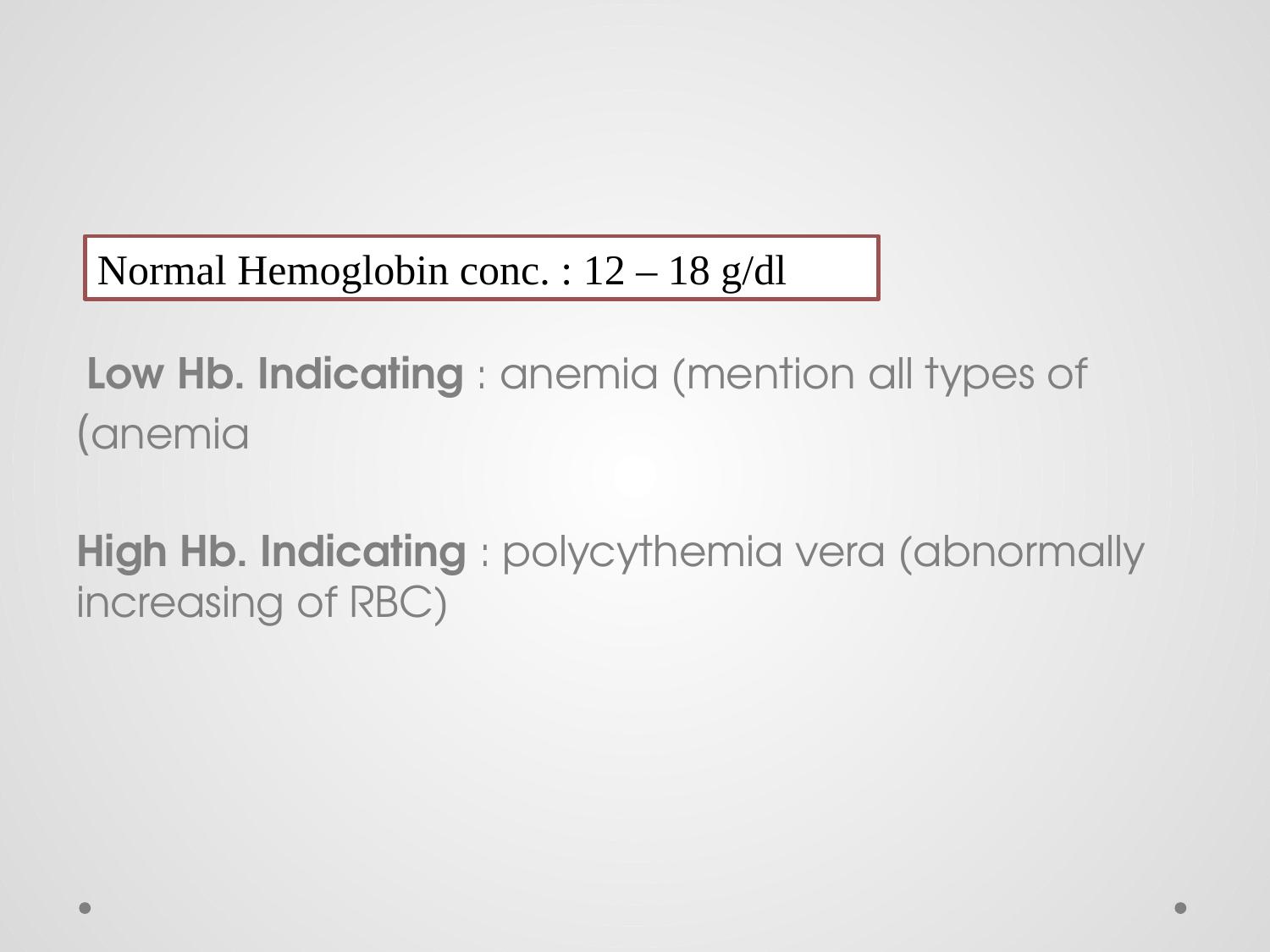

#

Low Hb. Indicating : anemia (mention all types of
anemia)

High Hb. Indicating : polycythemia vera (abnormally increasing of RBC)

Normal Hemoglobin conc. : 12 – 18 g/dl